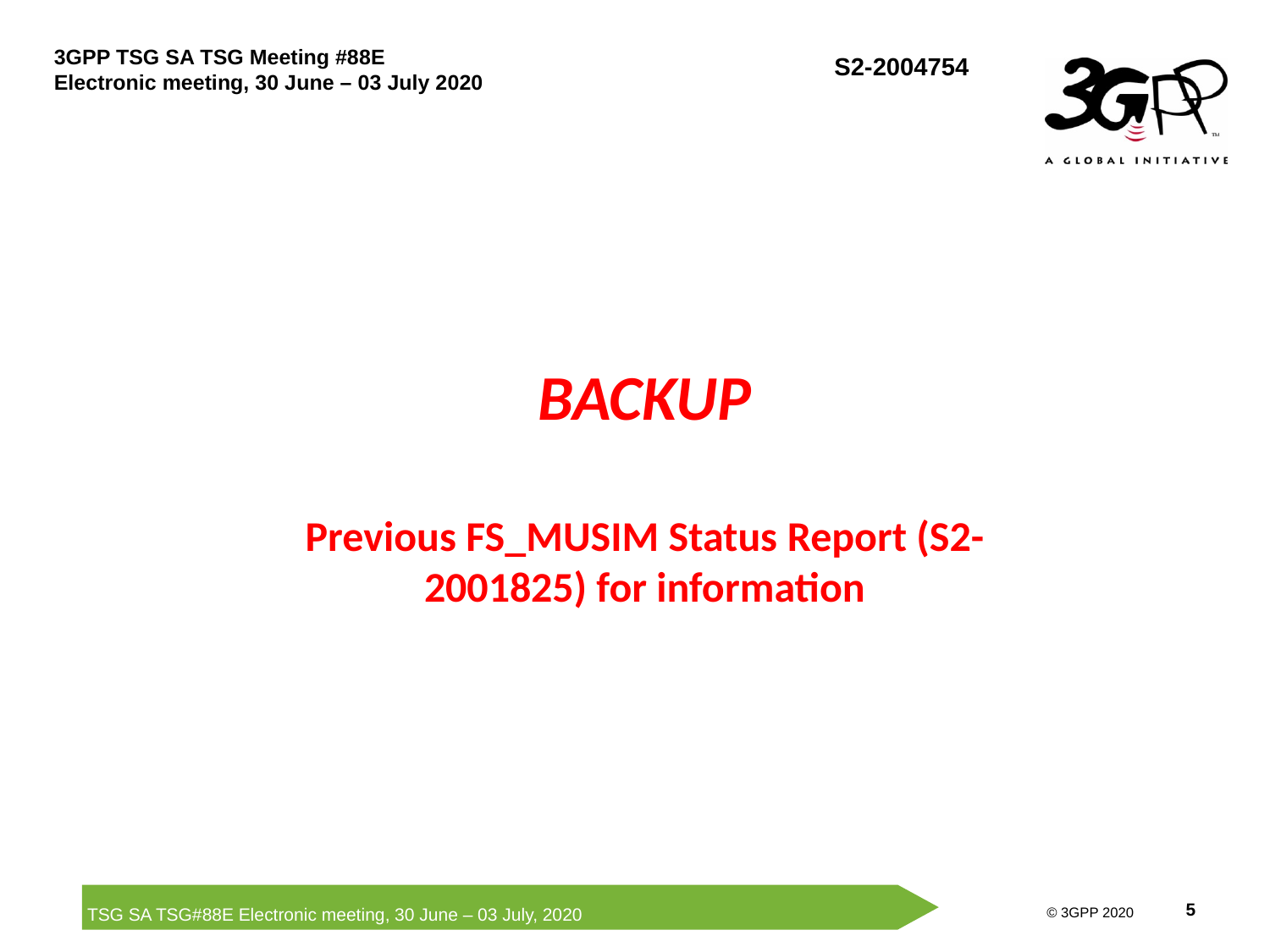

# BACKUP Previous FS_MUSIM Status Report (S2-2001825) for information